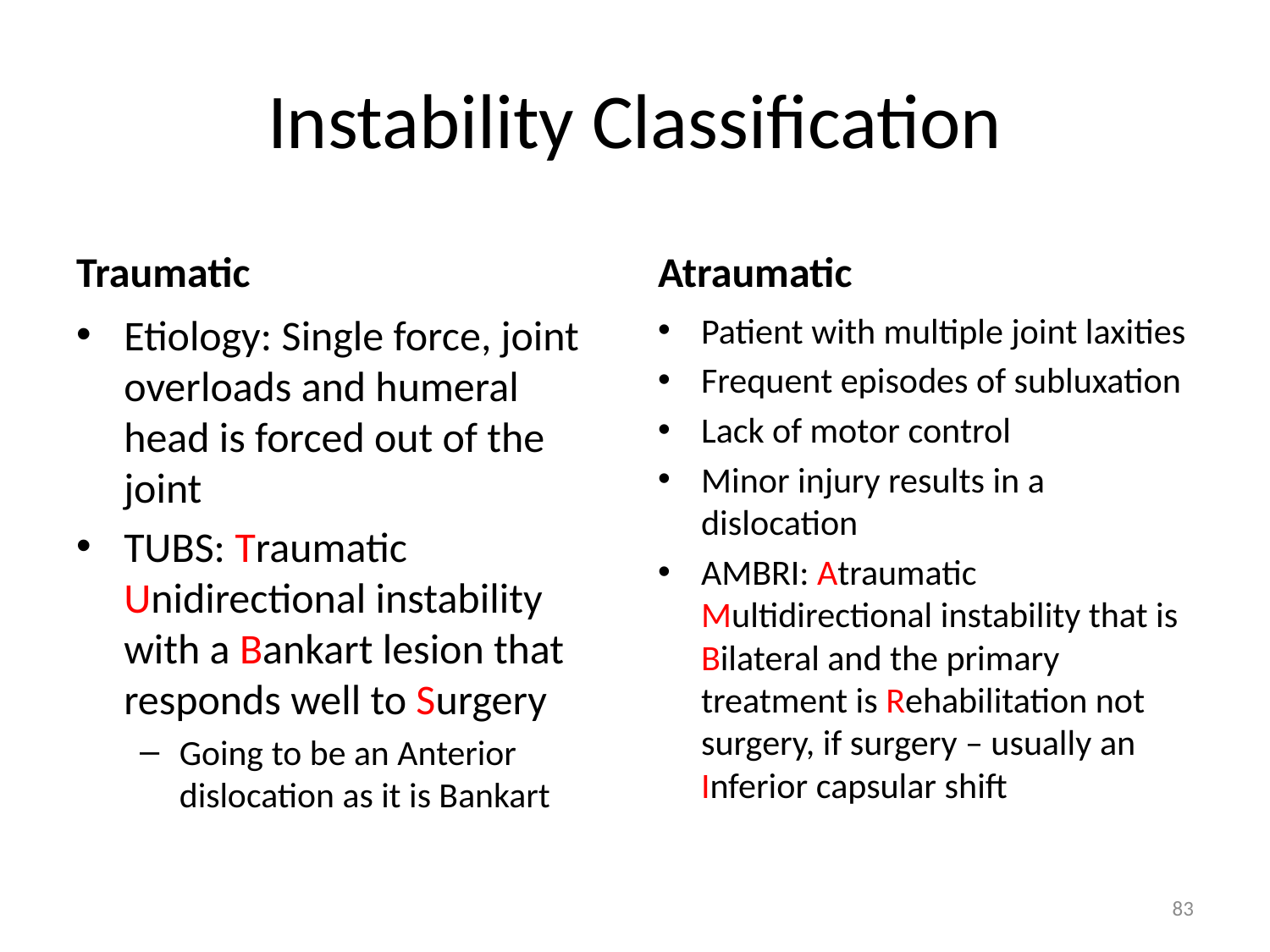

# Instability Classification
Traumatic
Atraumatic
Etiology: Single force, joint overloads and humeral head is forced out of the joint
TUBS: Traumatic Unidirectional instability with a Bankart lesion that responds well to Surgery
Going to be an Anterior dislocation as it is Bankart
Patient with multiple joint laxities
Frequent episodes of subluxation
Lack of motor control
Minor injury results in a dislocation
AMBRI: Atraumatic Multidirectional instability that is Bilateral and the primary treatment is Rehabilitation not surgery, if surgery – usually an Inferior capsular shift
83